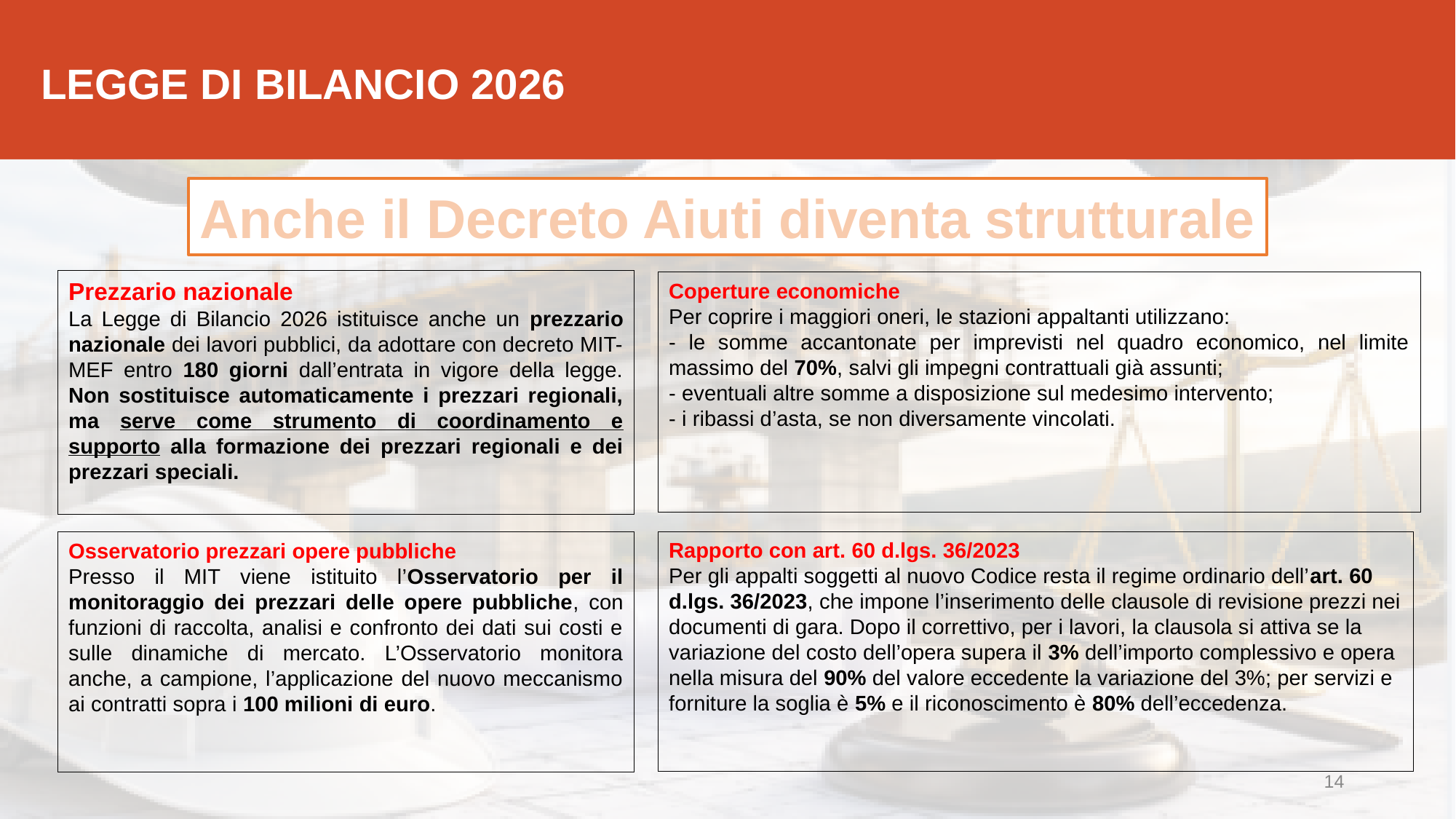

# LEGGE DI BILANCIO 2026

Anche il Decreto Aiuti diventa strutturale
Prezzario nazionale
La Legge di Bilancio 2026 istituisce anche un prezzario nazionale dei lavori pubblici, da adottare con decreto MIT-MEF entro 180 giorni dall’entrata in vigore della legge. Non sostituisce automaticamente i prezzari regionali, ma serve come strumento di coordinamento e supporto alla formazione dei prezzari regionali e dei prezzari speciali.

Coperture economiche
Per coprire i maggiori oneri, le stazioni appaltanti utilizzano:
- le somme accantonate per imprevisti nel quadro economico, nel limite massimo del 70%, salvi gli impegni contrattuali già assunti;
- eventuali altre somme a disposizione sul medesimo intervento;
- i ribassi d’asta, se non diversamente vincolati.

Rapporto con art. 60 d.lgs. 36/2023
Per gli appalti soggetti al nuovo Codice resta il regime ordinario dell’art. 60 d.lgs. 36/2023, che impone l’inserimento delle clausole di revisione prezzi nei documenti di gara. Dopo il correttivo, per i lavori, la clausola si attiva se la variazione del costo dell’opera supera il 3% dell’importo complessivo e opera nella misura del 90% del valore eccedente la variazione del 3%; per servizi e forniture la soglia è 5% e il riconoscimento è 80% dell’eccedenza.

Osservatorio prezzari opere pubbliche
Presso il MIT viene istituito l’Osservatorio per il monitoraggio dei prezzari delle opere pubbliche, con funzioni di raccolta, analisi e confronto dei dati sui costi e sulle dinamiche di mercato. L’Osservatorio monitora anche, a campione, l’applicazione del nuovo meccanismo ai contratti sopra i 100 milioni di euro.

14